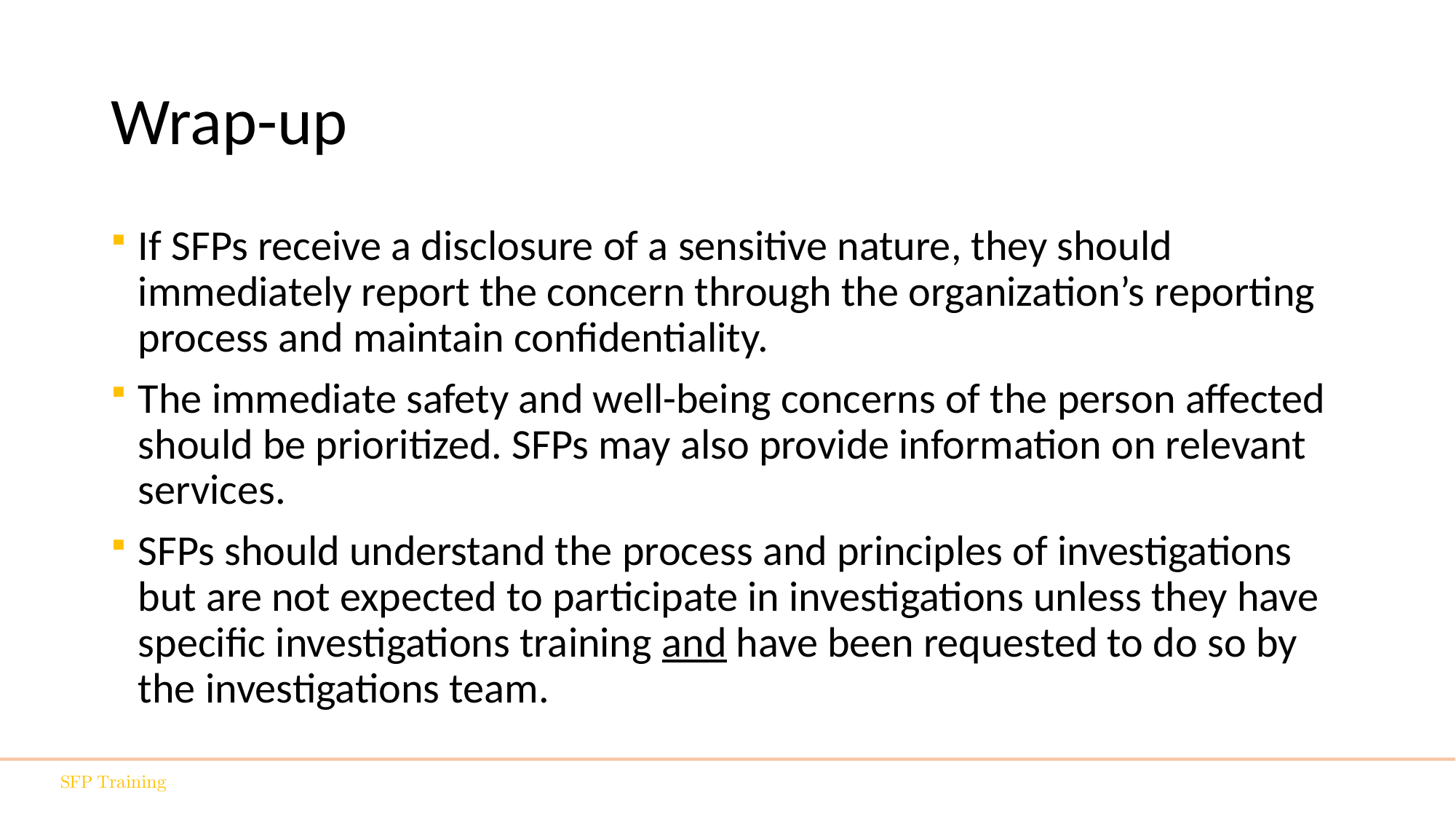

# Wrap-up
If SFPs receive a disclosure of a sensitive nature, they should immediately report the concern through the organization’s reporting process and maintain confidentiality.
The immediate safety and well-being concerns of the person affected should be prioritized. SFPs may also provide information on relevant services.
SFPs should understand the process and principles of investigations but are not expected to participate in investigations unless they have specific investigations training and have been requested to do so by the investigations team.

SFP Training